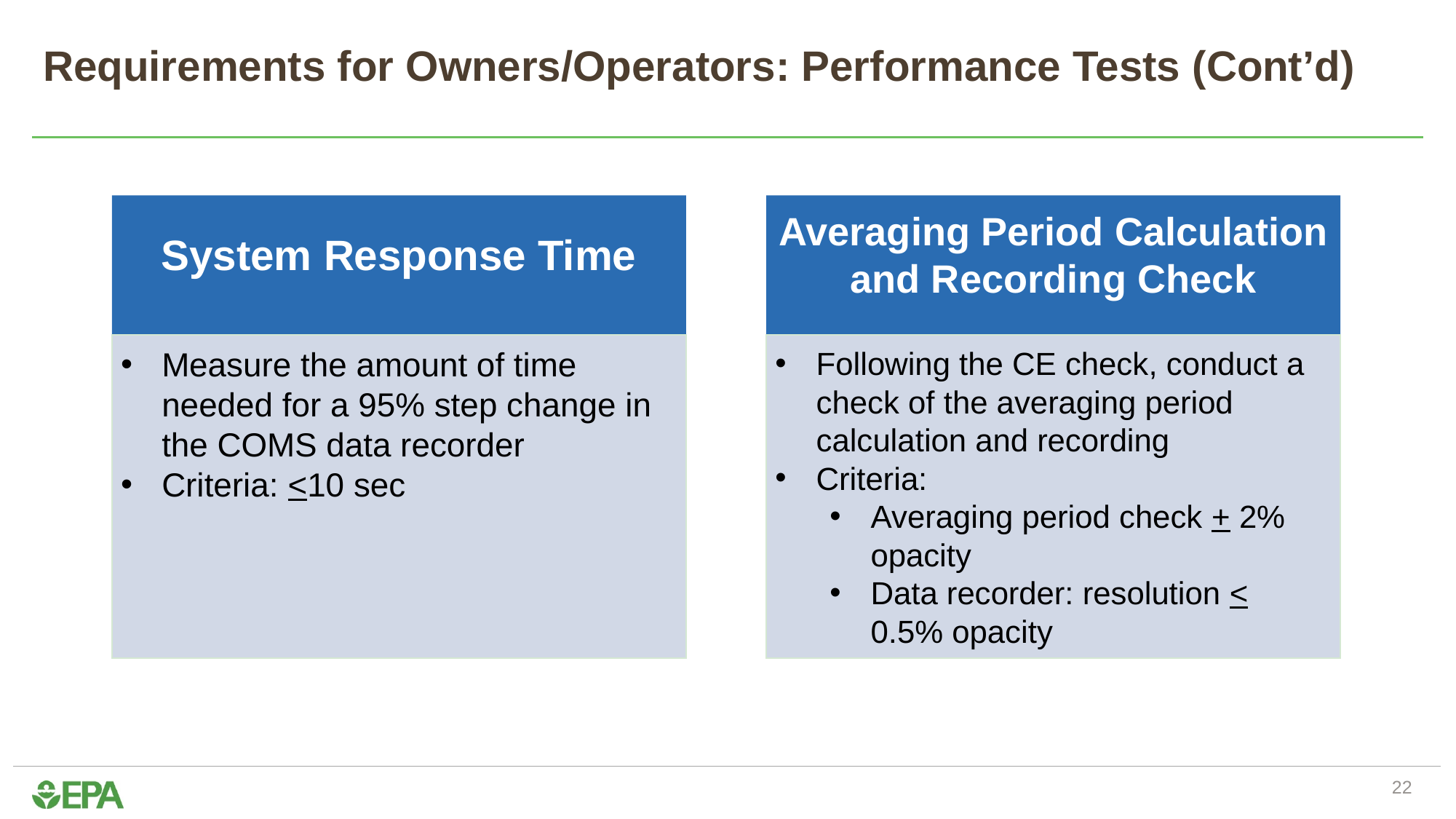

# Requirements for Owners/Operators: Performance Tests (Cont’d)
System Response Time

Averaging Period Calculation and Recording Check

Measure the amount of time needed for a 95% step change in the COMS data recorder
Criteria: <10 sec

Following the CE check, conduct a check of the averaging period calculation and recording
Criteria:
Averaging period check + 2% opacity
Data recorder: resolution < 0.5% opacity

22